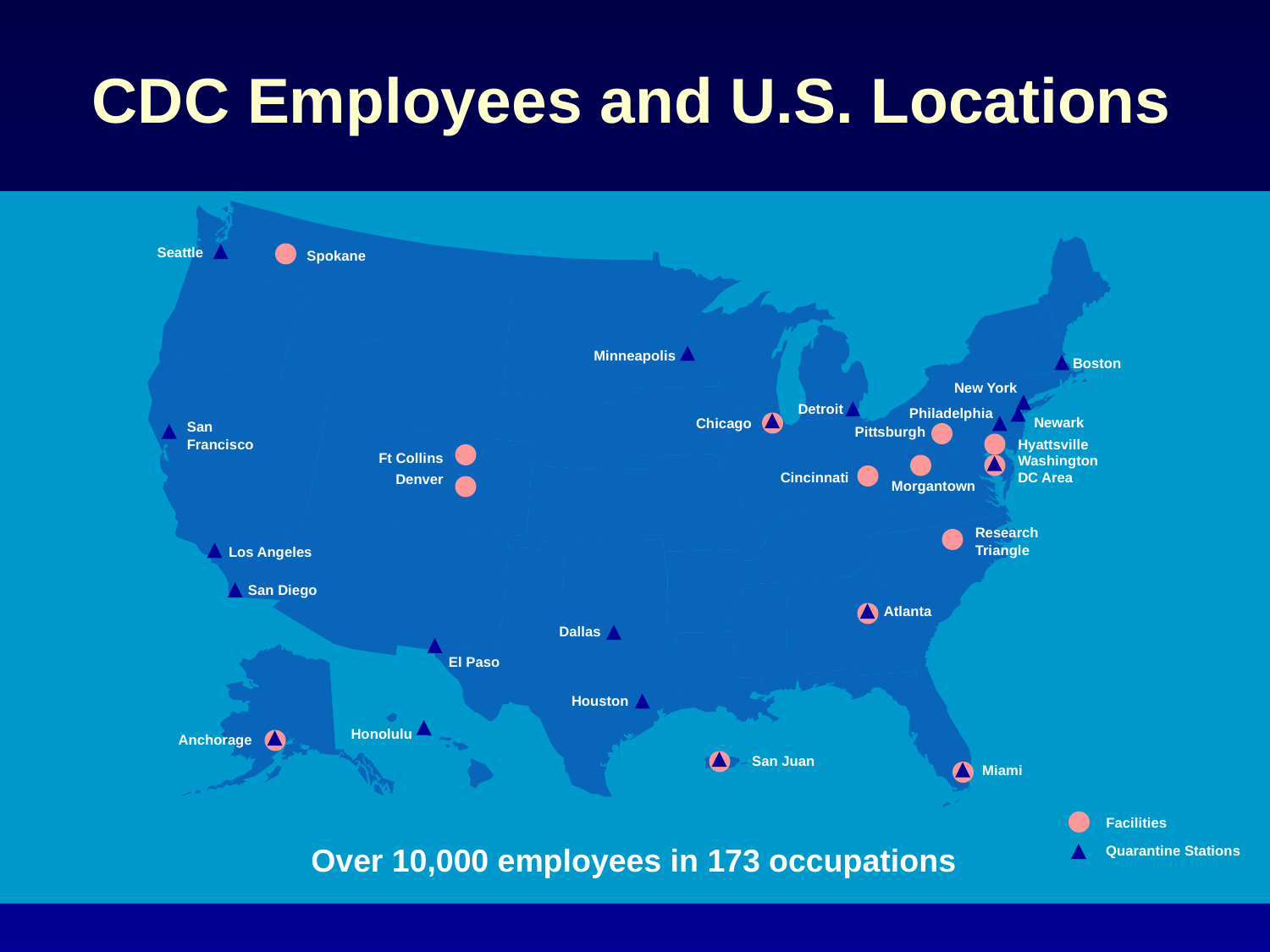

# CDC Employees and U.S. Locations

Seattle

Spokane

Minneapolis

Boston

New York

Detroit

Philadelphia

Newark

Chicago

San
Francisco

Pittsburgh

Hyattsville
Washington
DC Area

Ft Collins
Denver

Cincinnati

Morgantown

Research
Triangle

Los Angeles

San Diego

Atlanta

Dallas

El Paso

Houston

Honolulu

Anchorage

San Juan

Miami

Facilities

Over 10,000 employees in 173 occupations
Quarantine Stations